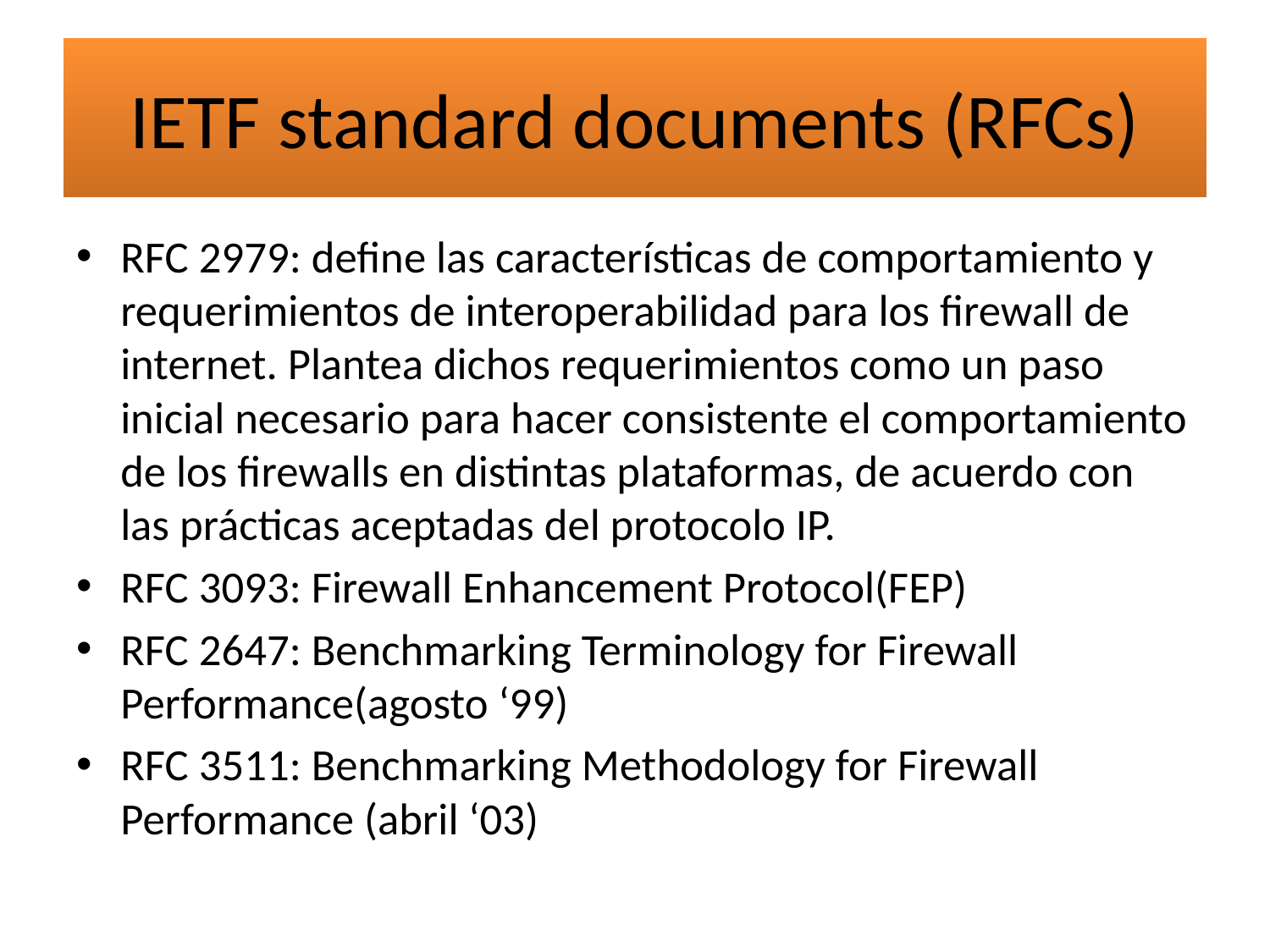

# IETF standard documents (RFCs)
RFC 2979: define las características de comportamiento y requerimientos de interoperabilidad para los firewall de internet. Plantea dichos requerimientos como un paso inicial necesario para hacer consistente el comportamiento de los firewalls en distintas plataformas, de acuerdo con las prácticas aceptadas del protocolo IP.
RFC 3093: Firewall Enhancement Protocol(FEP)
RFC 2647: Benchmarking Terminology for Firewall Performance(agosto ‘99)
RFC 3511: Benchmarking Methodology for Firewall Performance (abril ‘03)